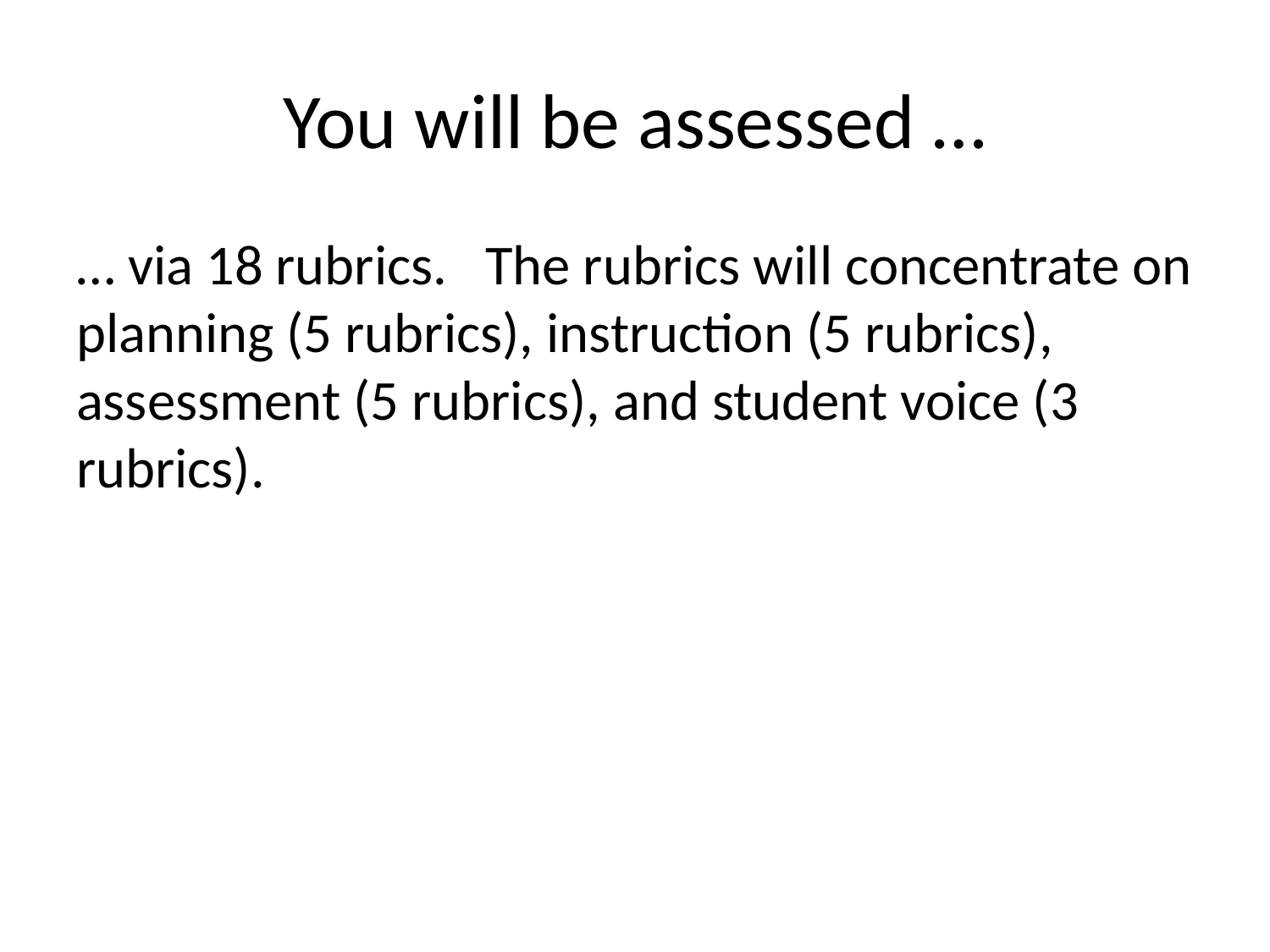

# You will be assessed …
… via 18 rubrics.   The rubrics will concentrate on planning (5 rubrics), instruction (5 rubrics), assessment (5 rubrics), and student voice (3 rubrics).